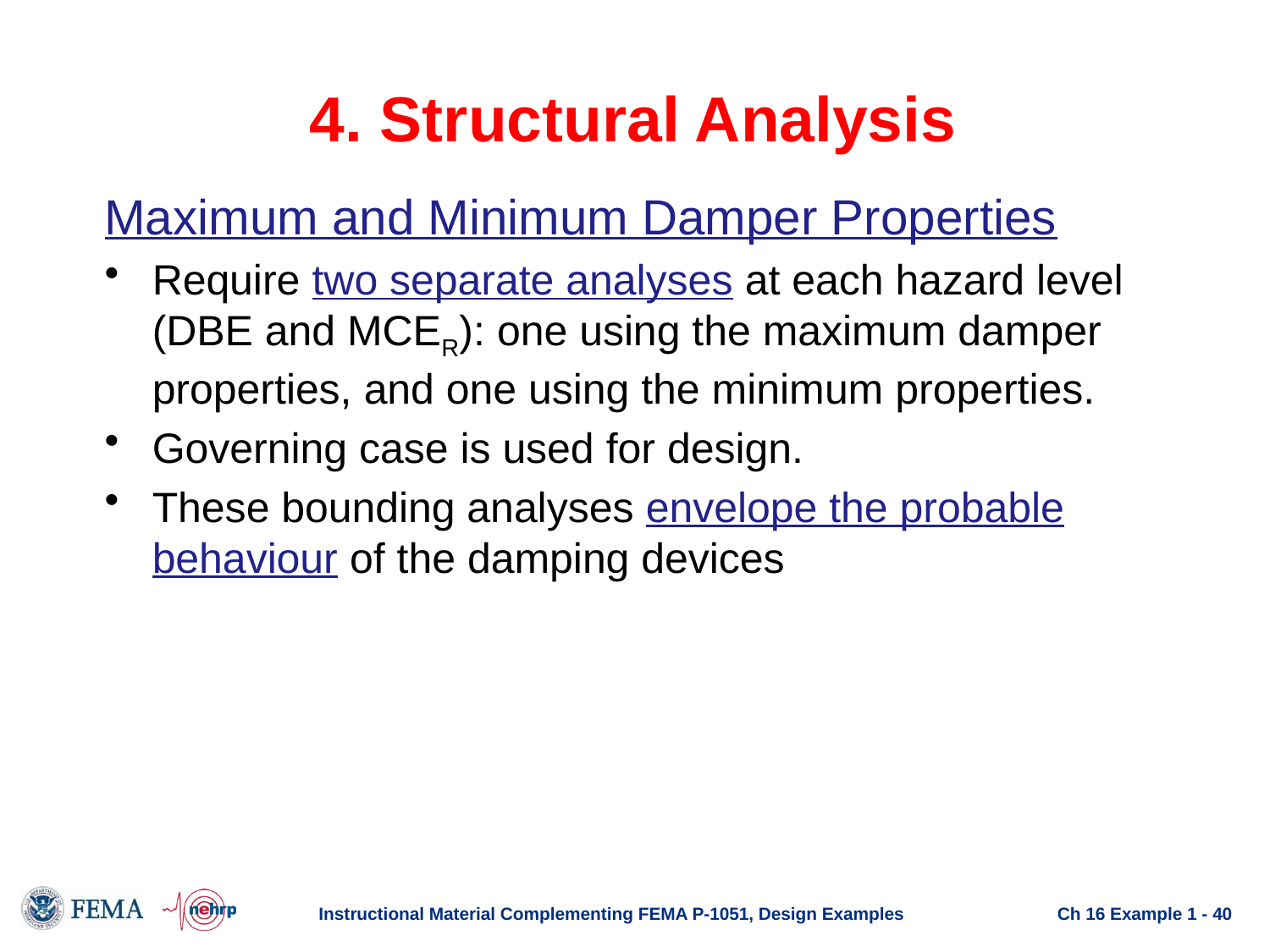

# 4. Structural Analysis
Maximum and Minimum Damper Properties
Require two separate analyses at each hazard level (DBE and MCER): one using the maximum damper properties, and one using the minimum properties.
Governing case is used for design.
These bounding analyses envelope the probable behaviour of the damping devices

Instructional Material Complementing FEMA P-1051, Design Examples
Ch 16 Example 1 - 40